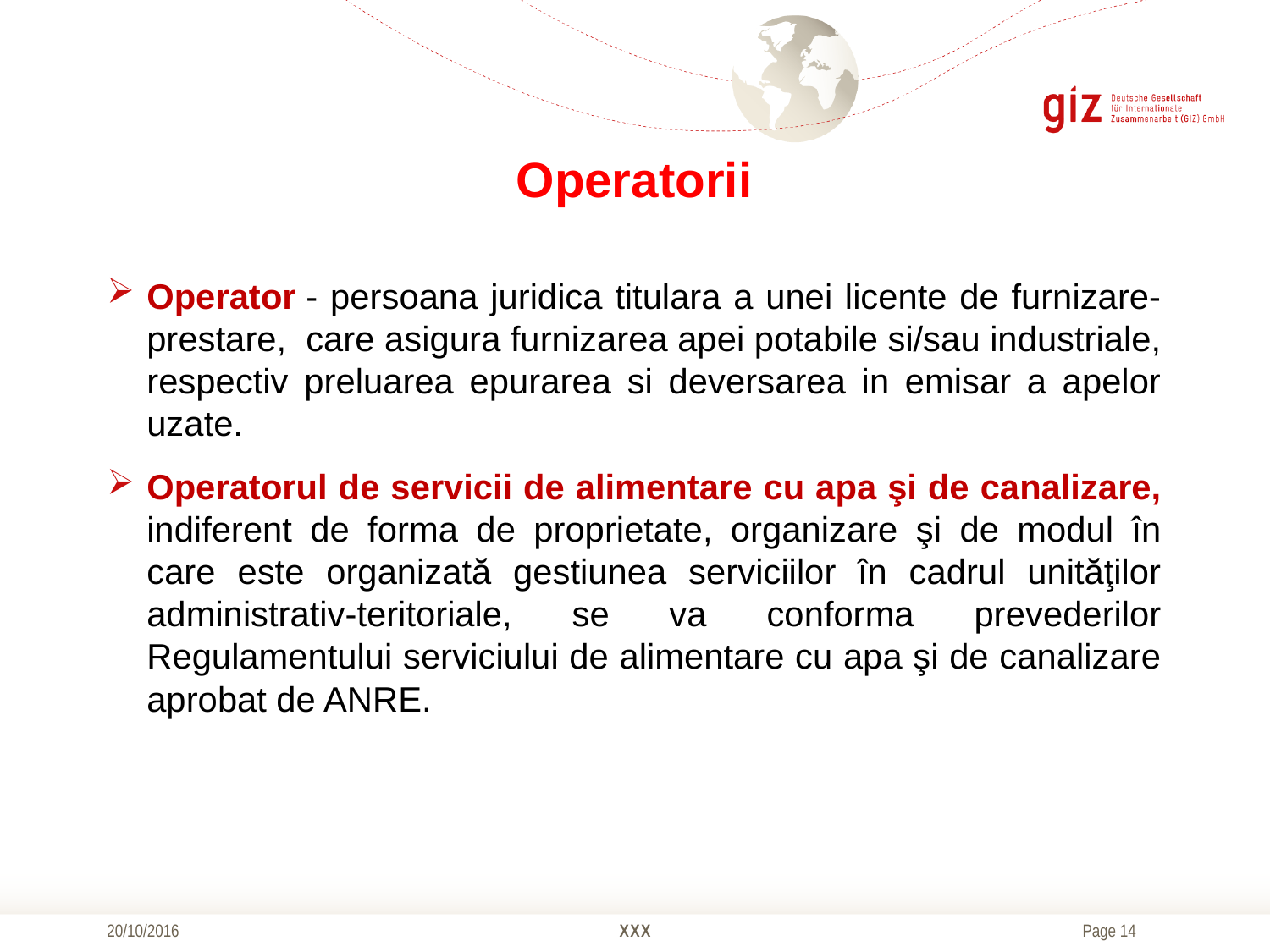

# Operatorii
Operator - persoana juridica titulara a unei licente de furnizare-prestare,  care asigura furnizarea apei potabile si/sau industriale, respectiv preluarea epurarea si deversarea in emisar a apelor uzate.
Operatorul de servicii de alimentare cu apa şi de canalizare, indiferent de forma de proprietate, organizare şi de modul în care este organizată gestiunea serviciilor în cadrul unităţilor administrativ-teritoriale, se va conforma prevederilor Regulamentului serviciului de alimentare cu apa şi de canalizare aprobat de ANRE.
20/10/2016
XXX